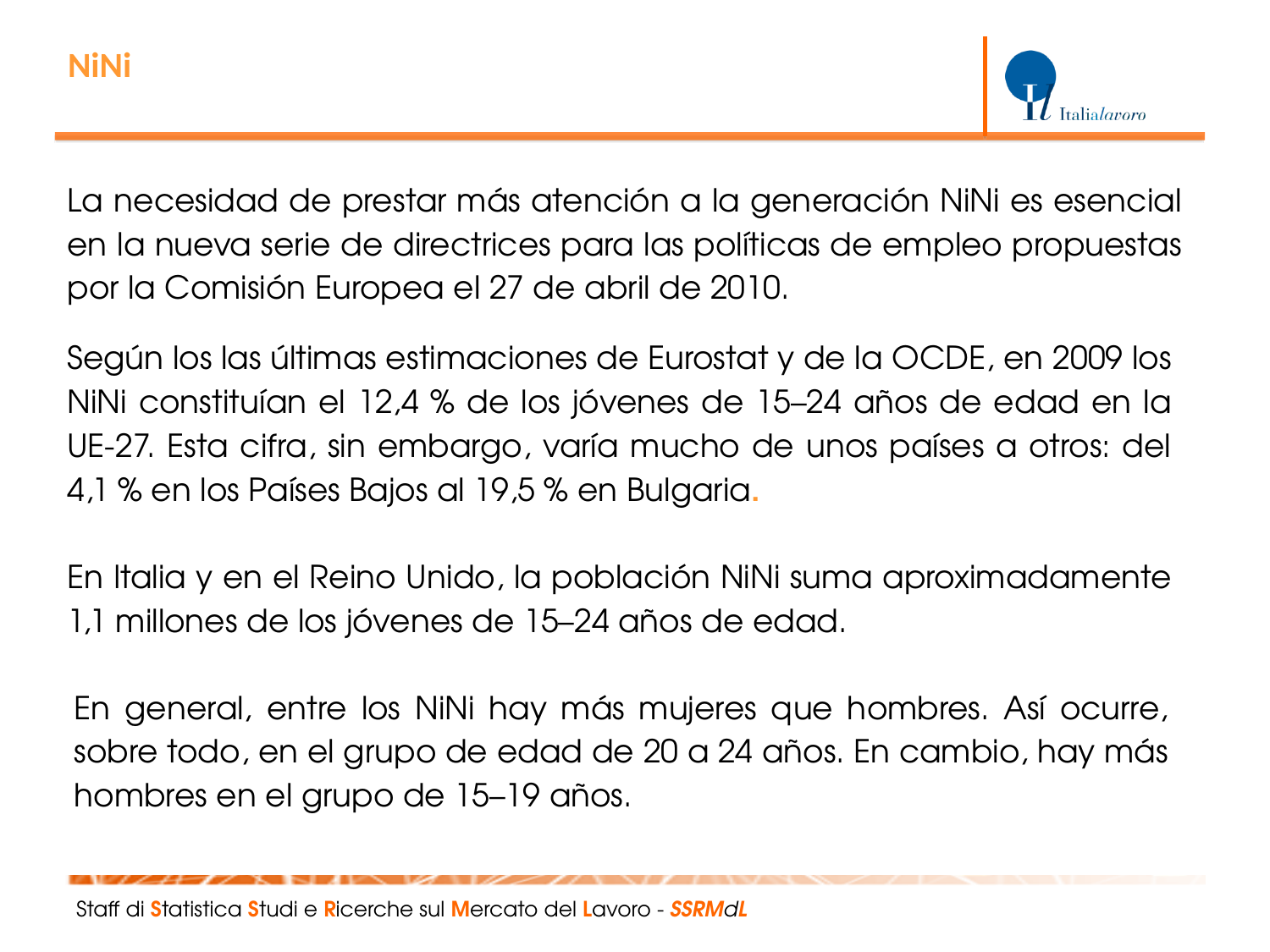

NiNi
La necesidad de prestar más atención a la generación NiNi es esencial en la nueva serie de directrices para las políticas de empleo propuestas por la Comisión Europea el 27 de abril de 2010.
Según los las últimas estimaciones de Eurostat y de la OCDE, en 2009 los NiNi constituían el 12,4 % de los jóvenes de 15–24 años de edad en la UE-27. Esta cifra, sin embargo, varía mucho de unos países a otros: del 4,1 % en los Países Bajos al 19,5 % en Bulgaria.

En Italia y en el Reino Unido, la población NiNi suma aproximadamente 1,1 millones de los jóvenes de 15–24 años de edad.
En general, entre los NiNi hay más mujeres que hombres. Así ocurre, sobre todo, en el grupo de edad de 20 a 24 años. En cambio, hay más hombres en el grupo de 15–19 años.
Staff di Statistica Studi e Ricerche sul Mercato del Lavoro - SSRMdL